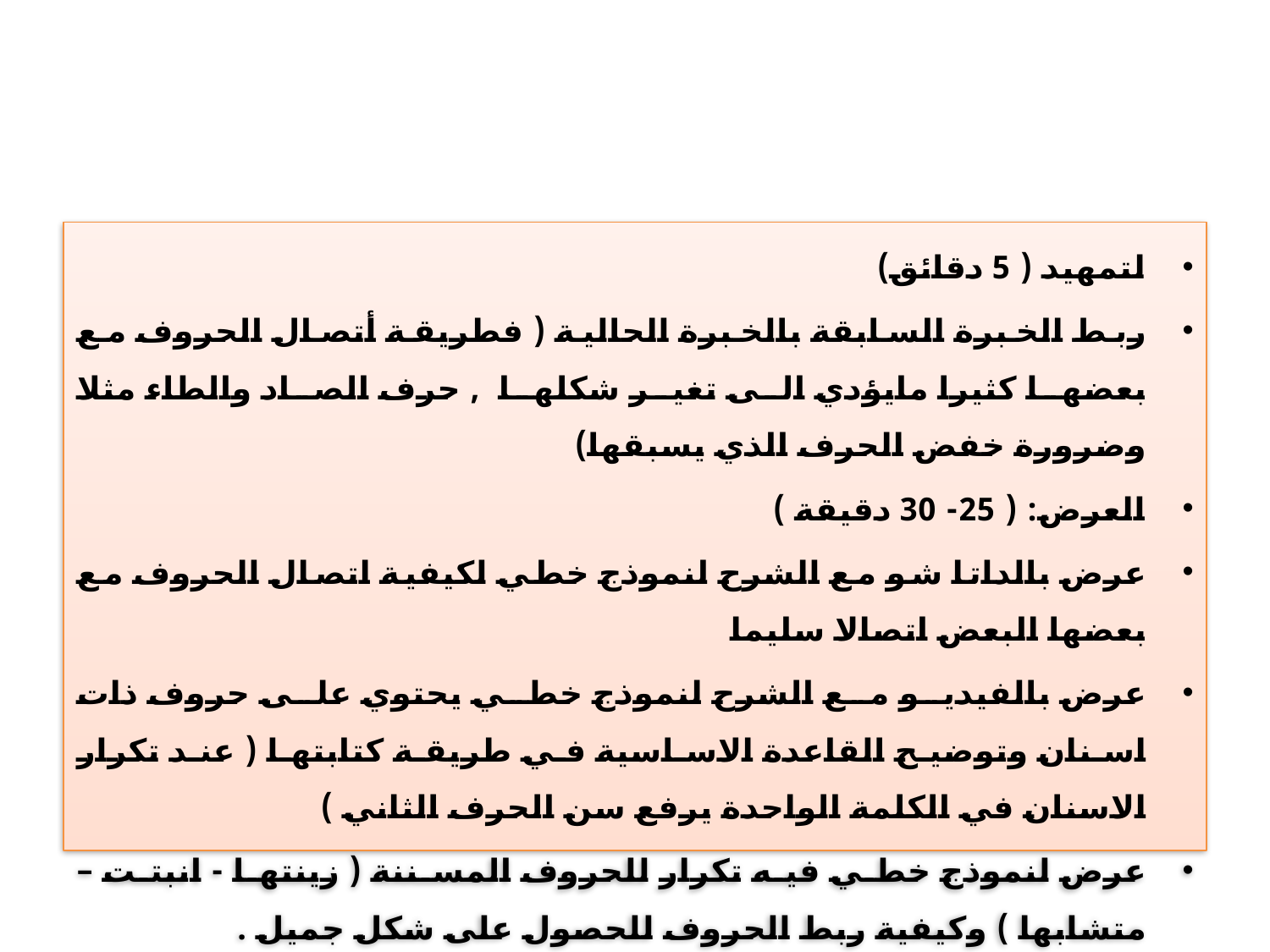

#
لتمهيد ( 5 دقائق)
ربط الخبرة السابقة بالخبرة الحالية ( فطريقة أتصال الحروف مع بعضها كثيرا مايؤدي الى تغير شكلها  , حرف الصاد والطاء مثلا وضرورة خفض الحرف الذي يسبقها)
العرض: ( 25- 30 دقيقة )
عرض بالداتا شو مع الشرح لنموذج خطي لكيفية اتصال الحروف مع بعضها البعض اتصالا سليما
عرض بالفيديو مع الشرح لنموذج خطي يحتوي على حروف ذات اسنان وتوضيح القاعدة الاساسية في طريقة كتابتها ( عند تكرار الاسنان في الكلمة الواحدة يرفع سن الحرف الثاني )
عرض لنموذج خطي فيه تكرار للحروف المسننة ( زينتها - انبتت – متشابها ) وكيفية ربط الحروف للحصول على شكل جميل .